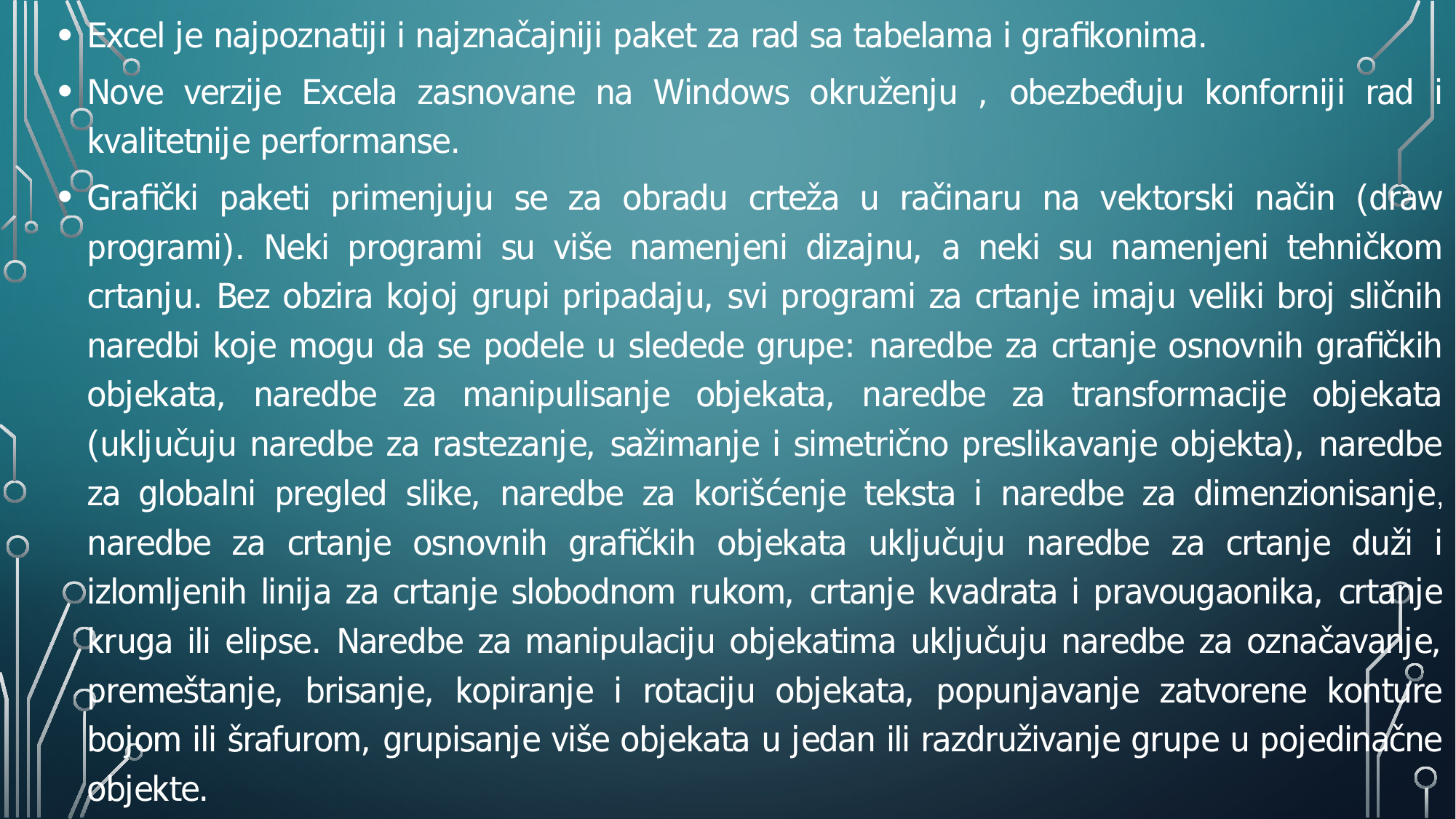

Excel je najpoznatiji i najznačajniji paket za rad sa tabelama i grafikonima.
Nove verzije Excela zasnovane na Windows okruženju , obezbeđuju konforniji rad i kvalitetnije performanse.
Grafički paketi primenjuju se za obradu crteža u račinaru na vektorski način (draw programi). Neki programi su više namenjeni dizajnu, a neki su namenjeni tehničkom crtanju. Bez obzira kojoj grupi pripadaju, svi programi za crtanje imaju veliki broj sličnih naredbi koje mogu da se podele u sledede grupe: naredbe za crtanje osnovnih grafičkih objekata, naredbe za manipulisanje objekata, naredbe za transformacije objekata (uključuju naredbe za rastezanje, sažimanje i simetrično preslikavanje objekta), naredbe za globalni pregled slike, naredbe za korišćenje teksta i naredbe za dimenzionisanje, naredbe za crtanje osnovnih grafičkih objekata uključuju naredbe za crtanje duži i izlomljenih linija za crtanje slobodnom rukom, crtanje kvadrata i pravougaonika, crtanje kruga ili elipse. Naredbe za manipulaciju objekatima uključuju naredbe za označavanje, premeštanje, brisanje, kopiranje i rotaciju objekata, popunjavanje zatvorene konture bojom ili šrafurom, grupisanje više objekata u jedan ili razdruživanje grupe u pojedinačne objekte.